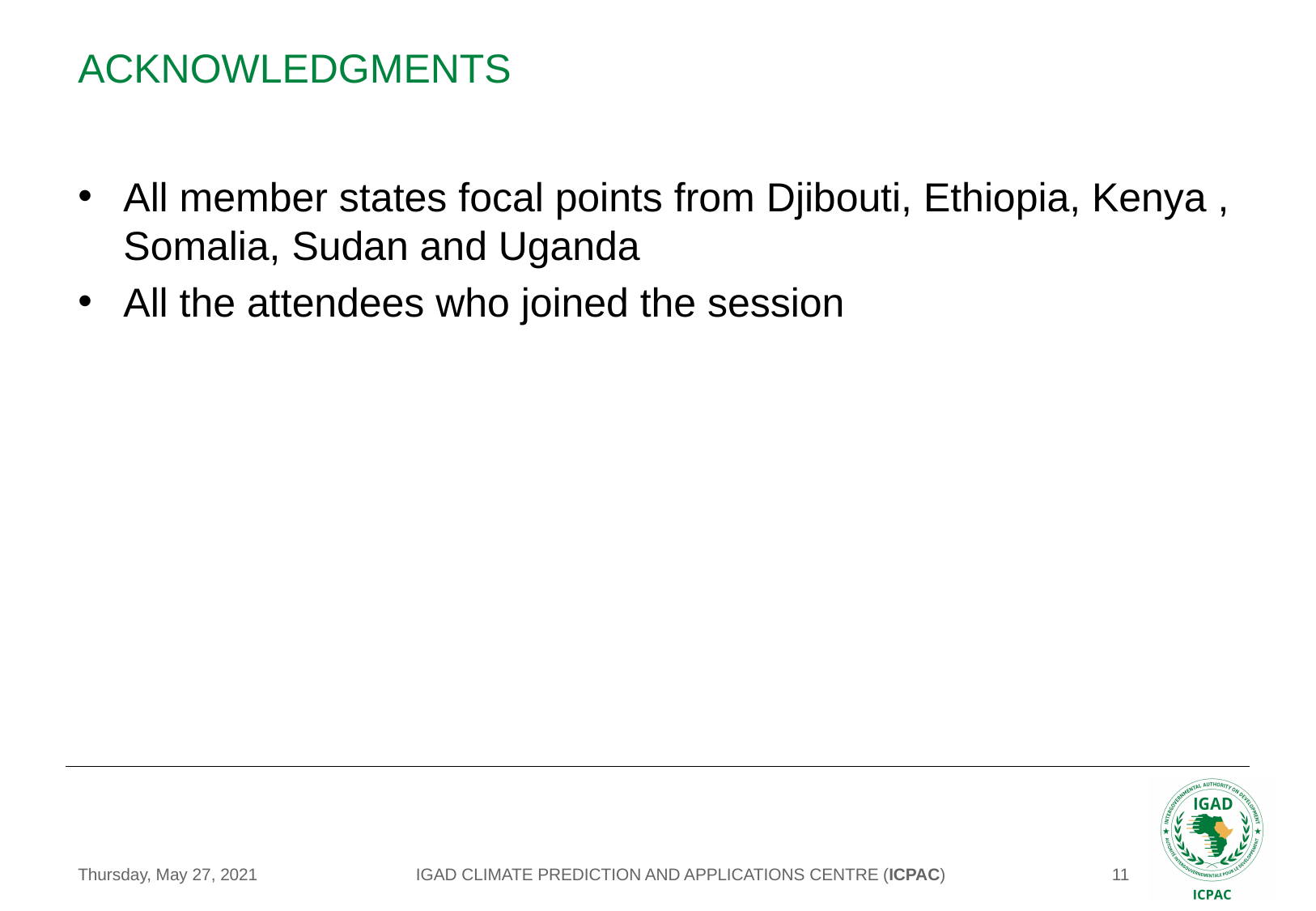

# ACKNOWLEDGMENTS
All member states focal points from Djibouti, Ethiopia, Kenya , Somalia, Sudan and Uganda
All the attendees who joined the session
IGAD CLIMATE PREDICTION AND APPLICATIONS CENTRE (ICPAC)
Thursday, May 27, 2021
11